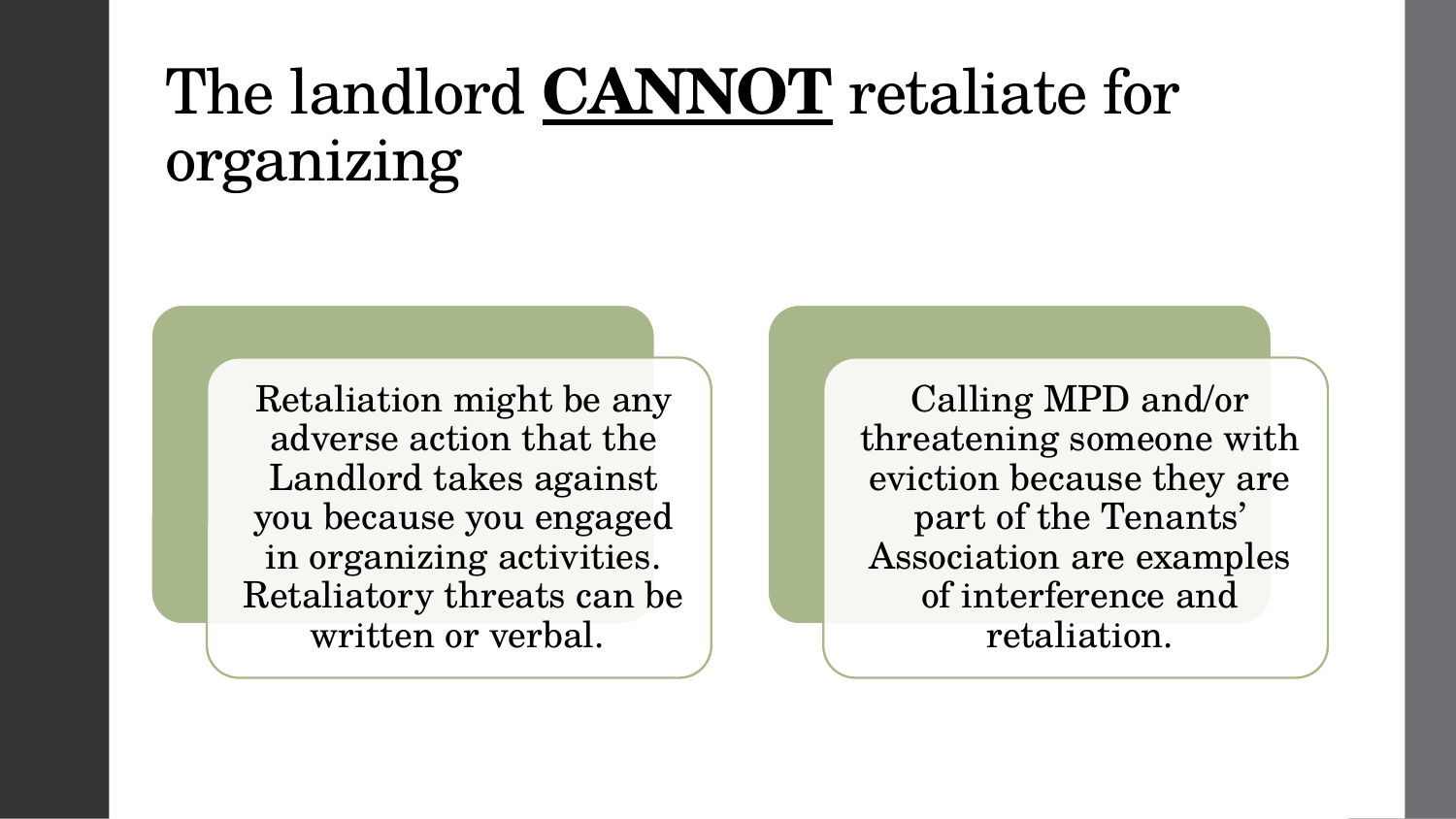

# The landlord CANNOT retaliate for organizing
Retaliation might be any adverse action that the Landlord takes against you because you engaged in organizing activities. Retaliatory threats can be written or verbal.
Calling MPD and/or threatening someone with eviction because they are part of the Tenants’ Association are examples of interference and retaliation.